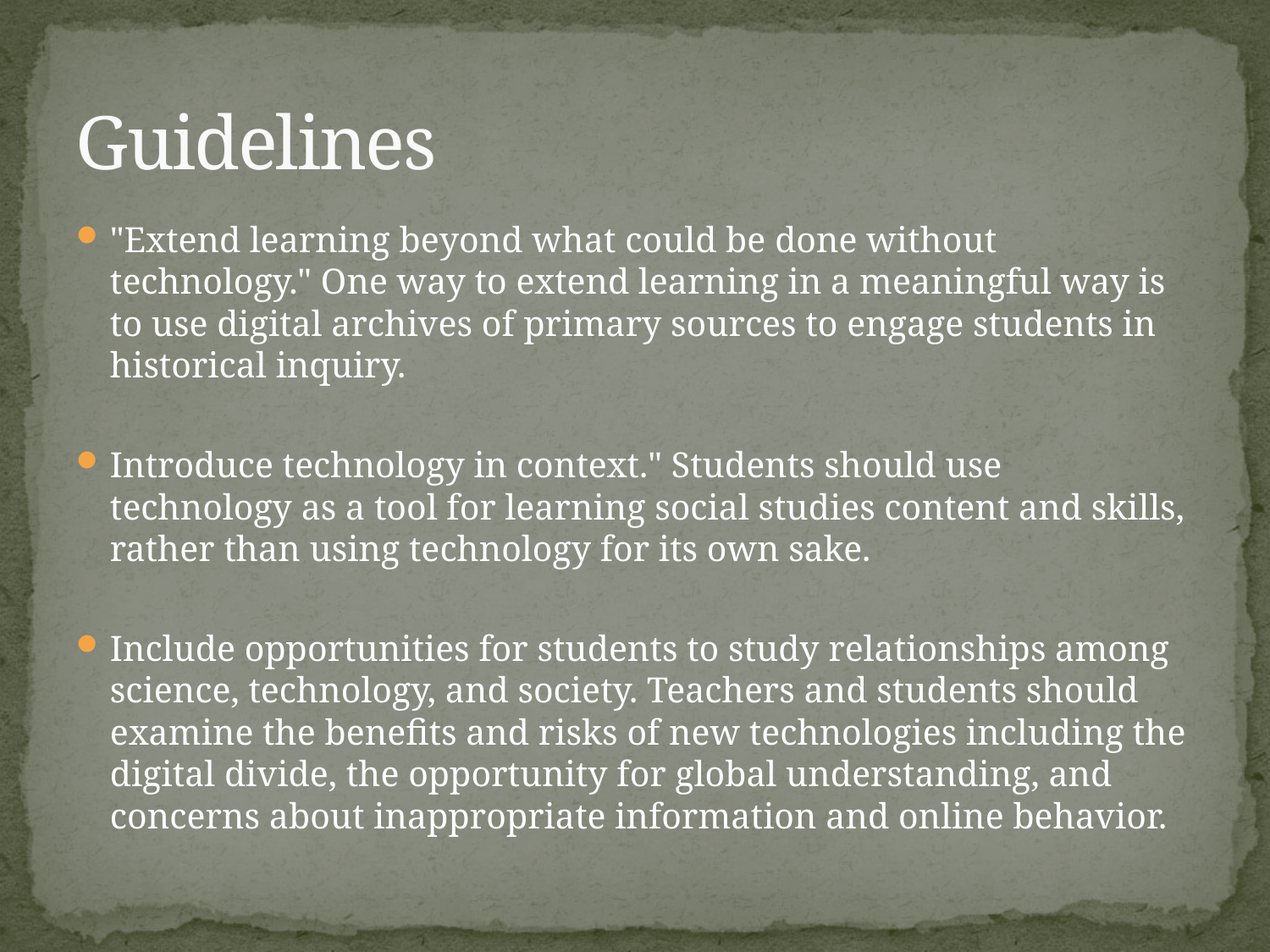

# Guidelines
"Extend learning beyond what could be done without technology." One way to extend learning in a meaningful way is to use digital archives of primary sources to engage students in historical inquiry.

Introduce technology in context." Students should use technology as a tool for learning social studies content and skills, rather than using technology for its own sake.

Include opportunities for students to study relationships among science, technology, and society. Teachers and students should examine the benefits and risks of new technologies including the digital divide, the opportunity for global understanding, and concerns about inappropriate information and online behavior.